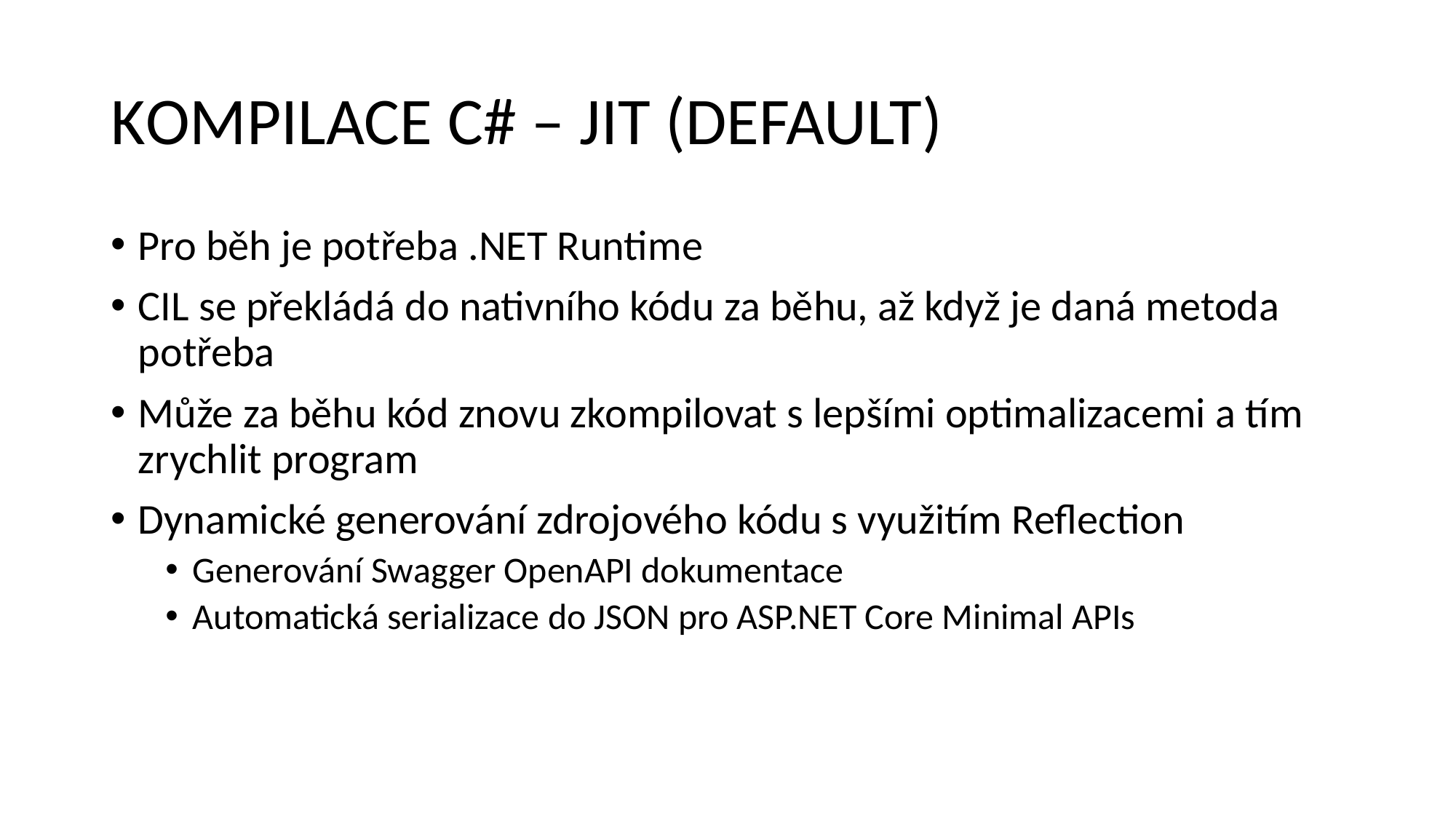

# KOMPILACE C# – JIT (DEFAULT)
Pro běh je potřeba .NET Runtime
CIL se překládá do nativního kódu za běhu, až když je daná metoda potřeba
Může za běhu kód znovu zkompilovat s lepšími optimalizacemi a tím zrychlit program
Dynamické generování zdrojového kódu s využitím Reflection
Generování Swagger OpenAPI dokumentace
Automatická serializace do JSON pro ASP.NET Core Minimal APIs